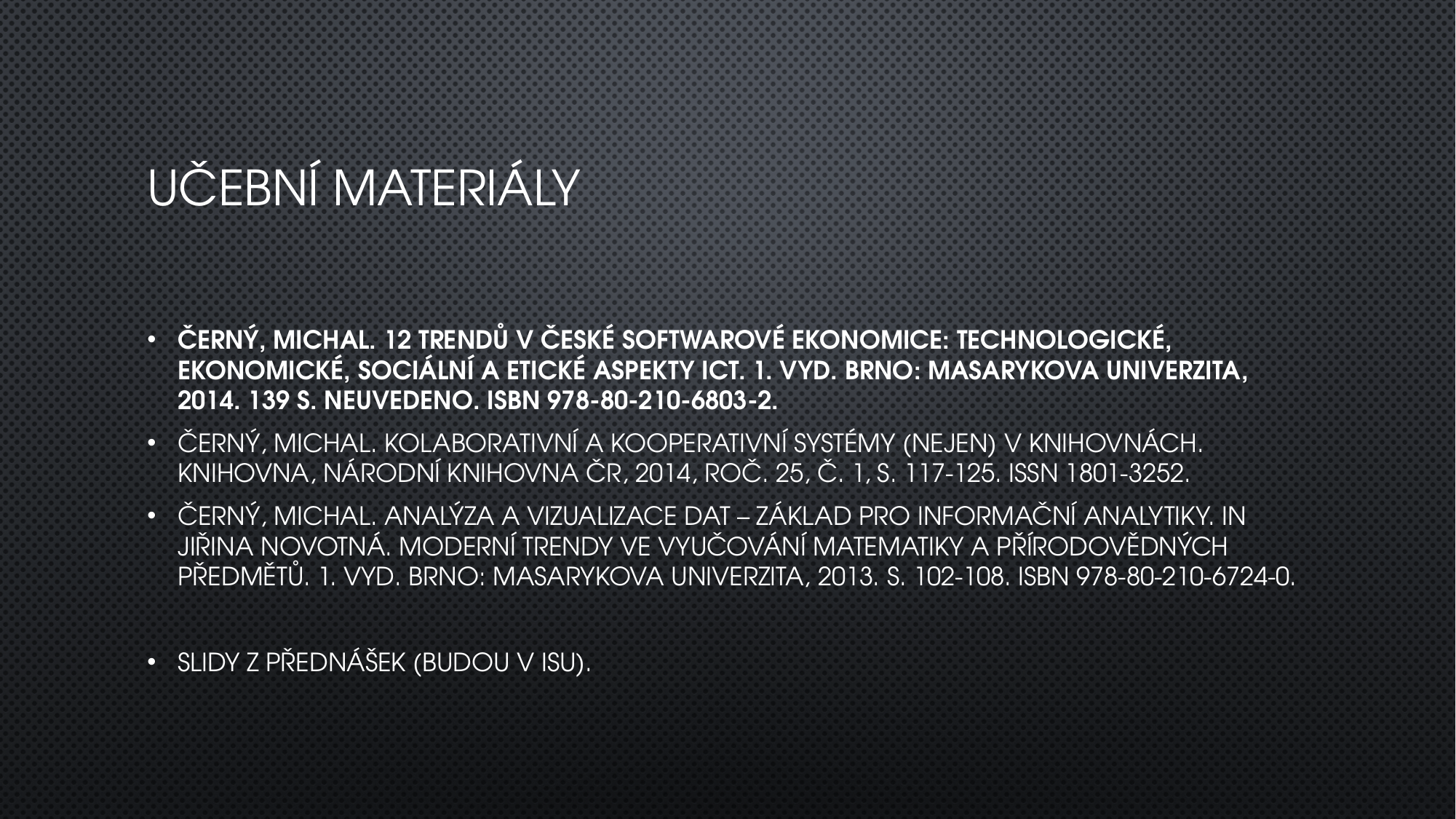

# Učební materiály
ČERNÝ, Michal. 12 trendů v české softwarové ekonomice: technologické, ekonomické, sociální a etické aspekty ICT. 1. vyd. Brno: Masarykova univerzita, 2014. 139 s. neuvedeno. ISBN 978-80-210-6803-2.
ČERNÝ, Michal. Kolaborativní a kooperativní systémy (nejen) v knihovnách. Knihovna, Národní knihovna ČR, 2014, roč. 25, č. 1, s. 117-125. ISSN 1801-3252.
ČERNÝ, Michal. Analýza a vizualizace dat – základ pro informační analytiky. In Jiřina Novotná. Moderní trendy ve vyučování matematiky a přírodovědných předmětů. 1. vyd. Brno: Masarykova univerzita, 2013. s. 102-108. ISBN 978-80-210-6724-0.

Slidy z přednášek (budou v Isu).